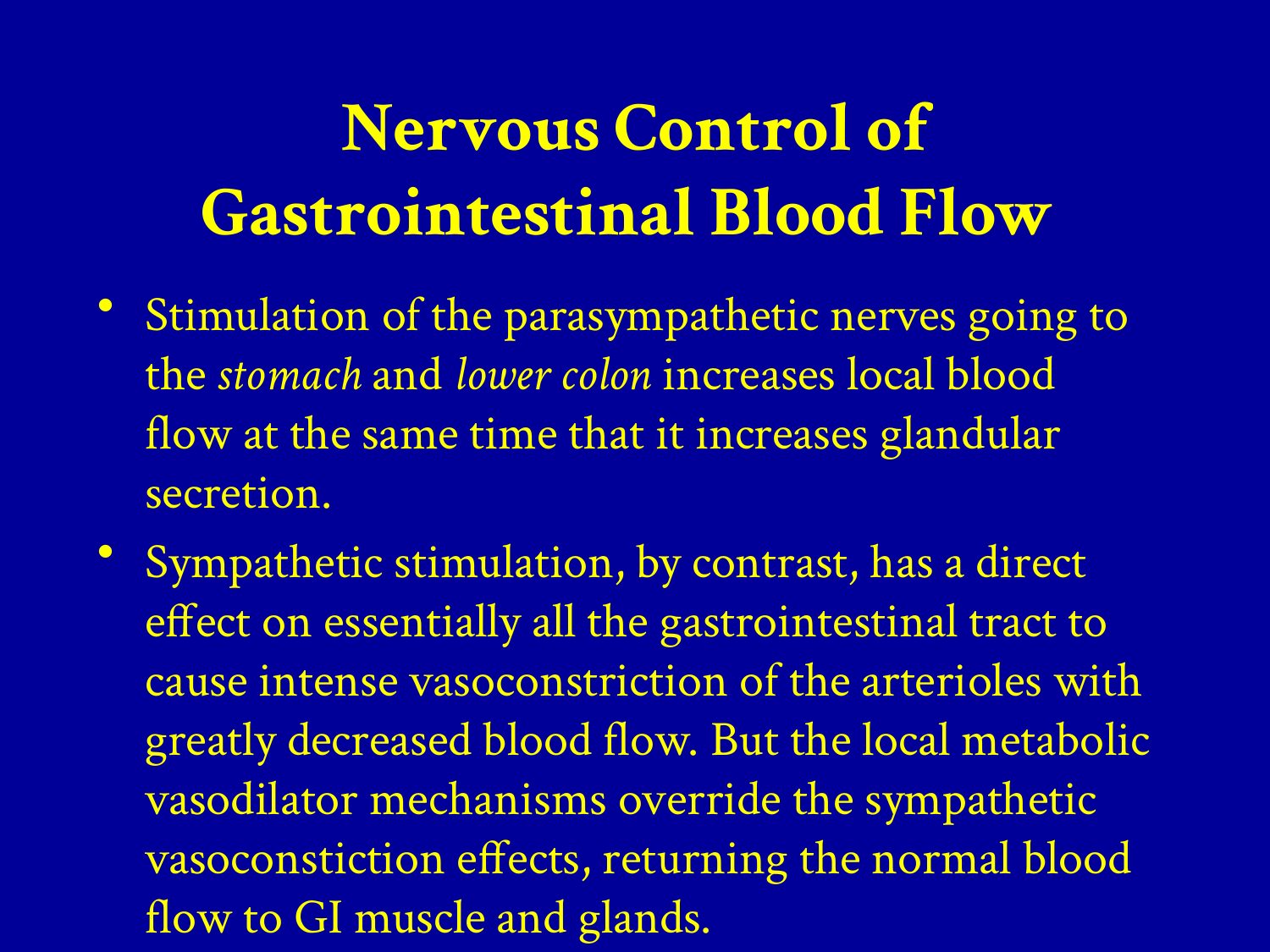

# Nervous Control of Gastrointestinal Blood Flow
Stimulation of the parasympathetic nerves going to the stomach and lower colon increases local blood flow at the same time that it increases glandular secretion.
Sympathetic stimulation, by contrast, has a direct effect on essentially all the gastrointestinal tract to cause intense vasoconstriction of the arterioles with greatly decreased blood flow. But the local metabolic vasodilator mechanisms override the sympathetic vasoconstiction effects, returning the normal blood flow to GI muscle and glands.